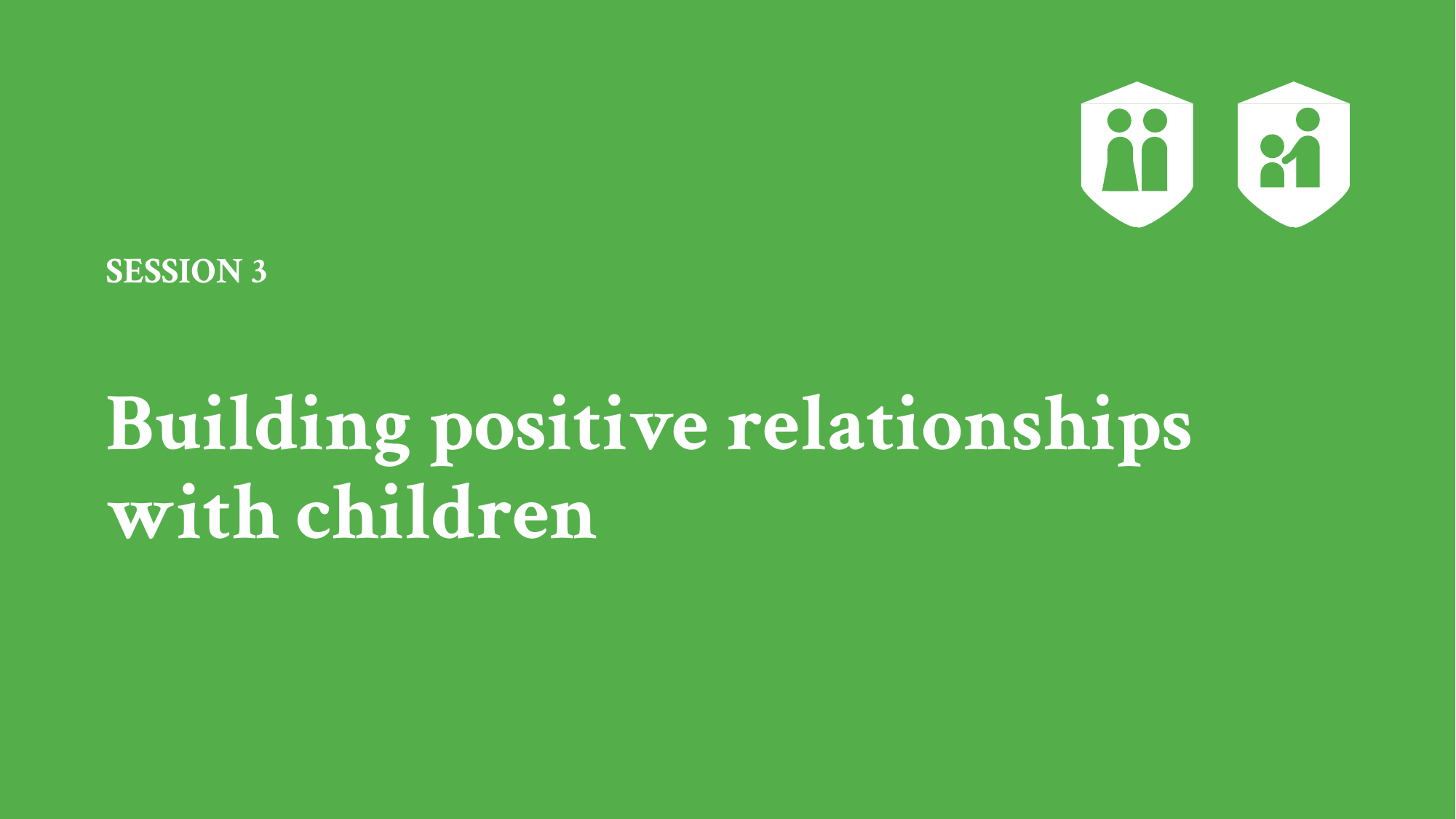

# SESSION 3 Building positive relationships with children